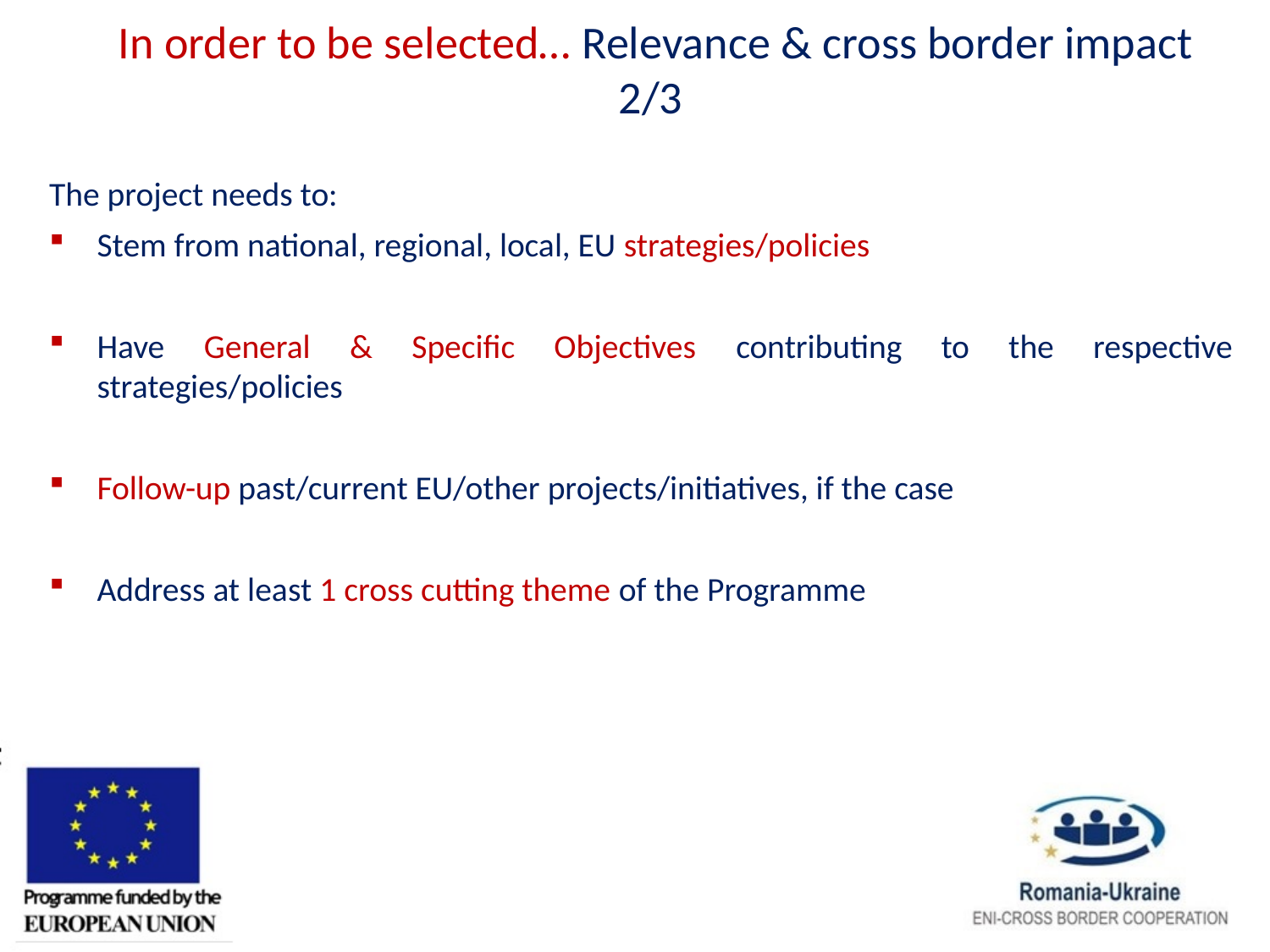

In order to be selected… Relevance & cross border impact 2/3

The project needs to:
Stem from national, regional, local, EU strategies/policies

Have General & Specific Objectives contributing to the respective strategies/policies

Follow-up past/current EU/other projects/initiatives, if the case

Address at least 1 cross cutting theme of the Programme